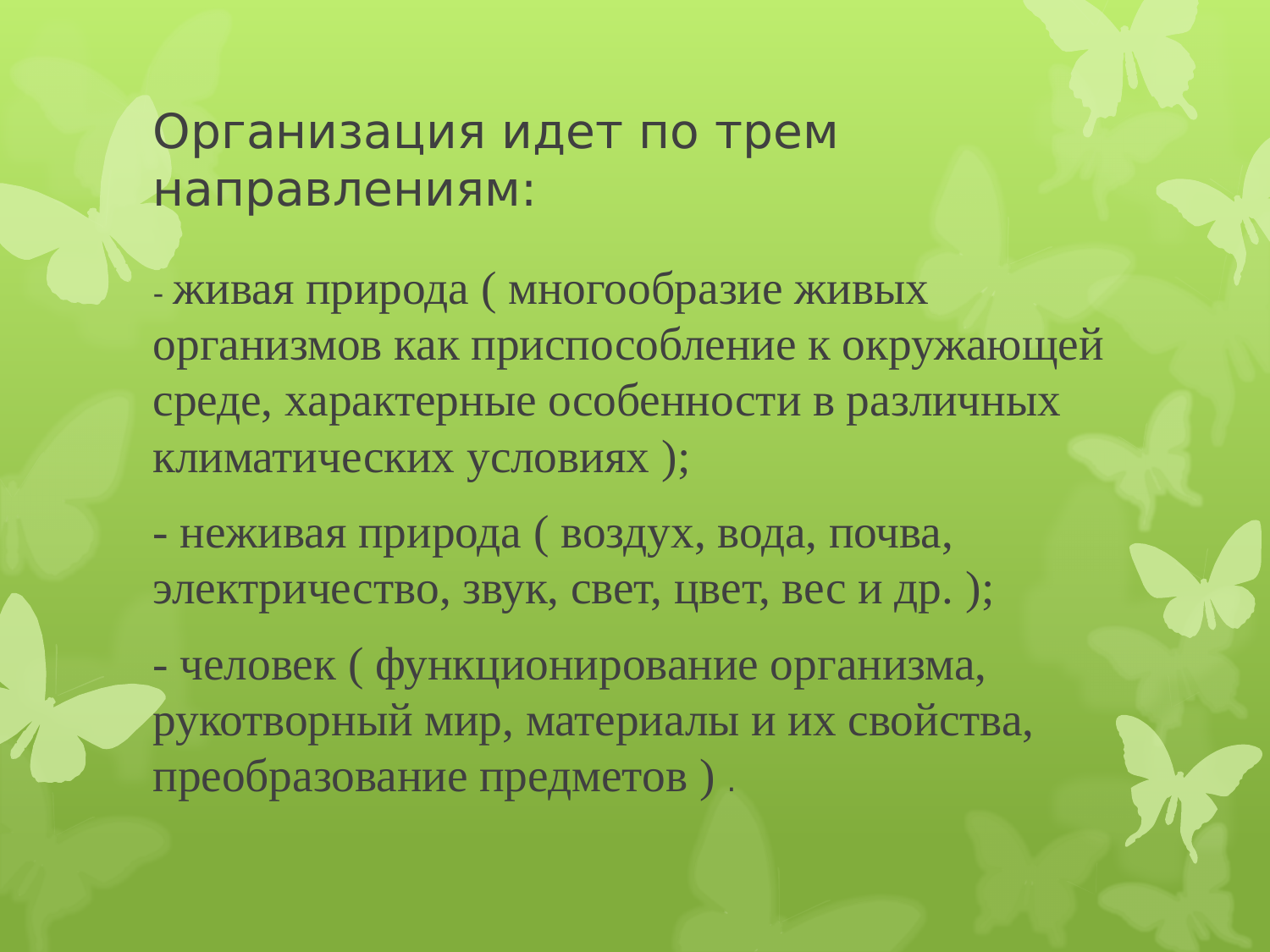

# Организация идет по трем направлениям:
- живая природа ( многообразие живых организмов как приспособление к окружающей среде, характерные особенности в различных климатических условиях );
- неживая природа ( воздух, вода, почва, электричество, звук, свет, цвет, вес и др. );
- человек ( функционирование организма, рукотворный мир, материалы и их свойства, преобразование предметов ) .